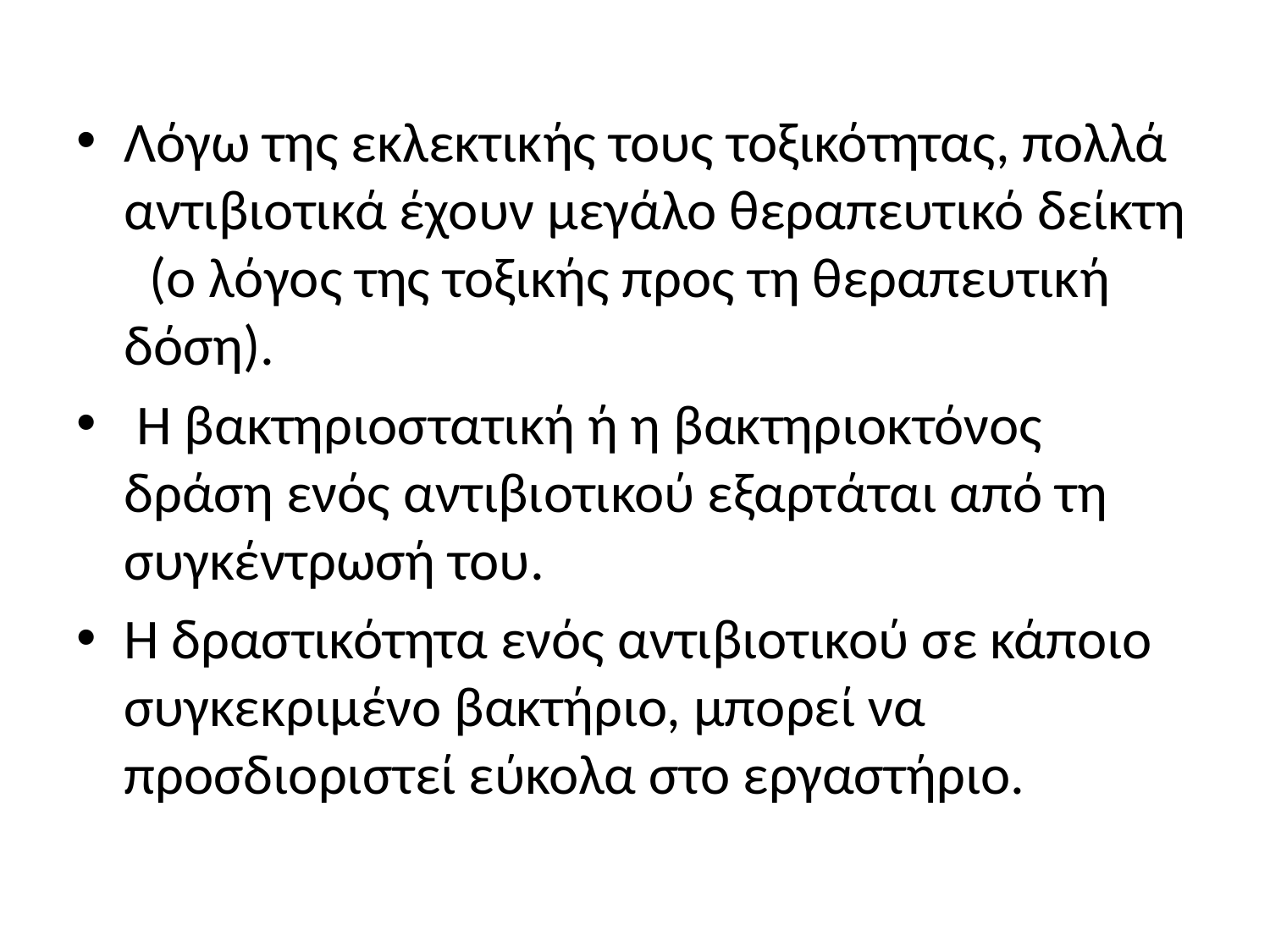

Λόγω της εκλεκτικής τους τοξικότητας, πολλά αντιβιοτικά έχουν μεγάλο θεραπευτικό δείκτη   (ο λόγος της τοξικής προς τη θεραπευτική δόση).
 Η βακτηριοστατική ή η βακτηριοκτόνος δράση ενός αντιβιοτικού εξαρτάται από τη συγκέντρωσή του.
Η δραστικότητα ενός αντιβιοτικού σε κάποιο συγκεκριμένο βακτήριο, μπορεί να προσδιοριστεί εύκολα στο εργαστήριο.